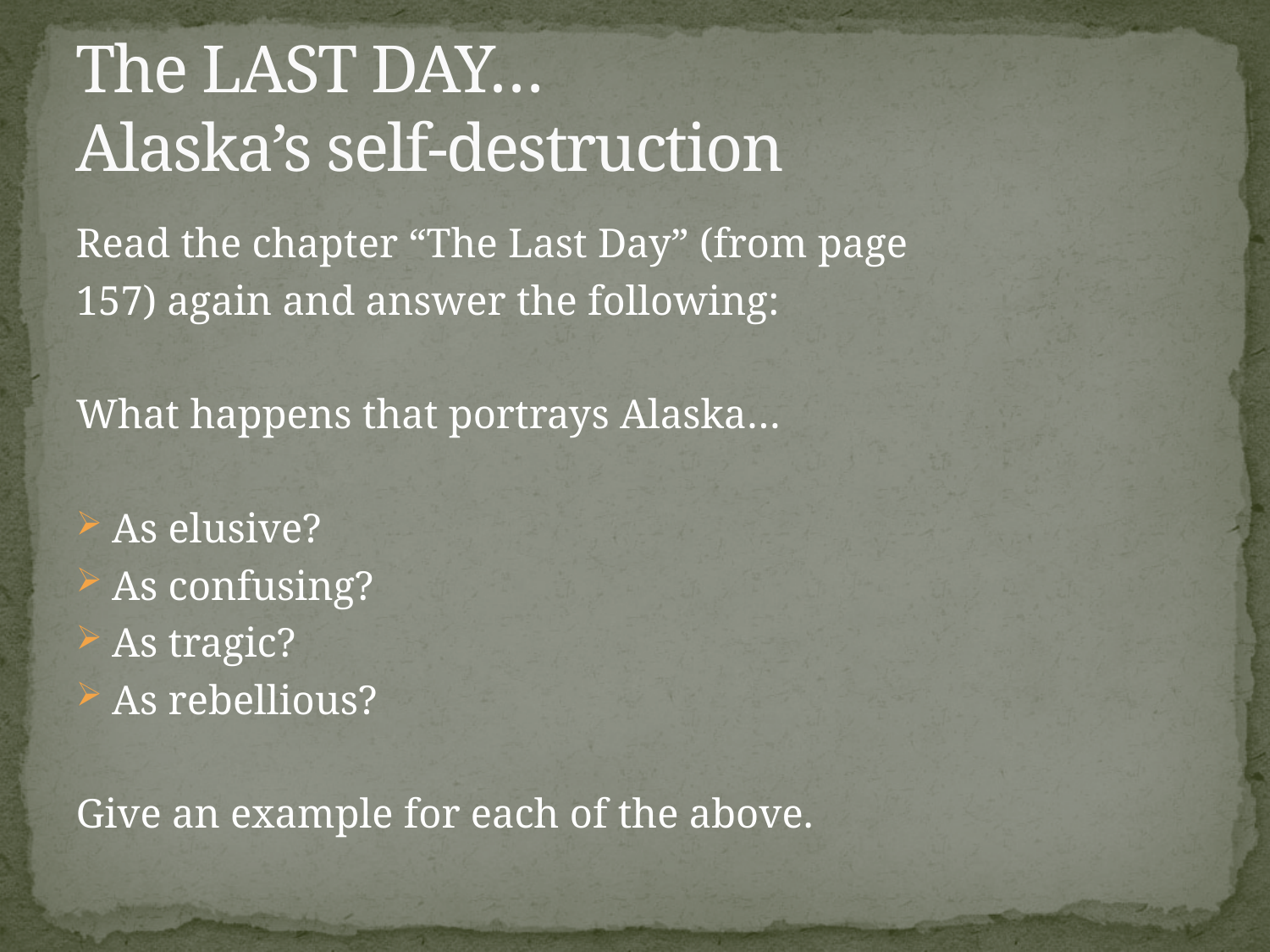

# The LAST DAY… Alaska’s self-destruction
Read the chapter “The Last Day” (from page
157) again and answer the following:

What happens that portrays Alaska…

As elusive?
As confusing?
As tragic?
As rebellious?

Give an example for each of the above.